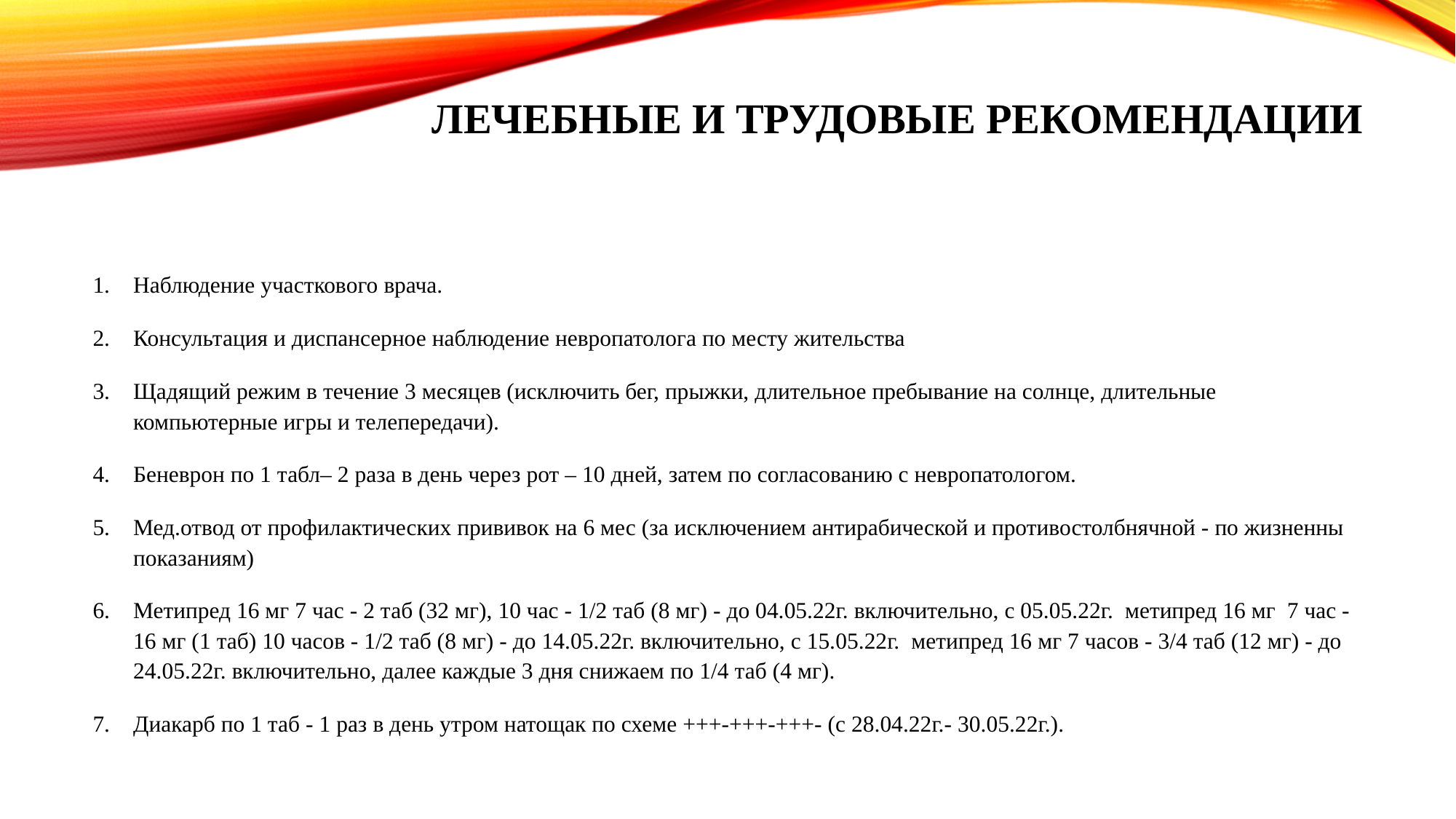

# Лечебные и трудовые рекомендации
Наблюдение участкового врача.
Консультация и диспансерное наблюдение невропатолога по месту жительства
Щадящий режим в течение 3 месяцев (исключить бег, прыжки, длительное пребывание на солнце, длительные компьютерные игры и телепередачи).
Беневрон по 1 табл– 2 раза в день через рот – 10 дней, затем по согласованию с невропатологом.
Мед.отвод от профилактических прививок на 6 мес (за исключением антирабической и противостолбнячной - по жизненны показаниям)
Метипред 16 мг 7 час - 2 таб (32 мг), 10 час - 1/2 таб (8 мг) - до 04.05.22г. включительно, с 05.05.22г.  метипред 16 мг  7 час - 16 мг (1 таб) 10 часов - 1/2 таб (8 мг) - до 14.05.22г. включительно, с 15.05.22г.  метипред 16 мг 7 часов - 3/4 таб (12 мг) - до 24.05.22г. включительно, далее каждые 3 дня снижаем по 1/4 таб (4 мг).
Диакарб по 1 таб - 1 раз в день утром натощак по схеме +++-+++-+++- (с 28.04.22г.- 30.05.22г.).